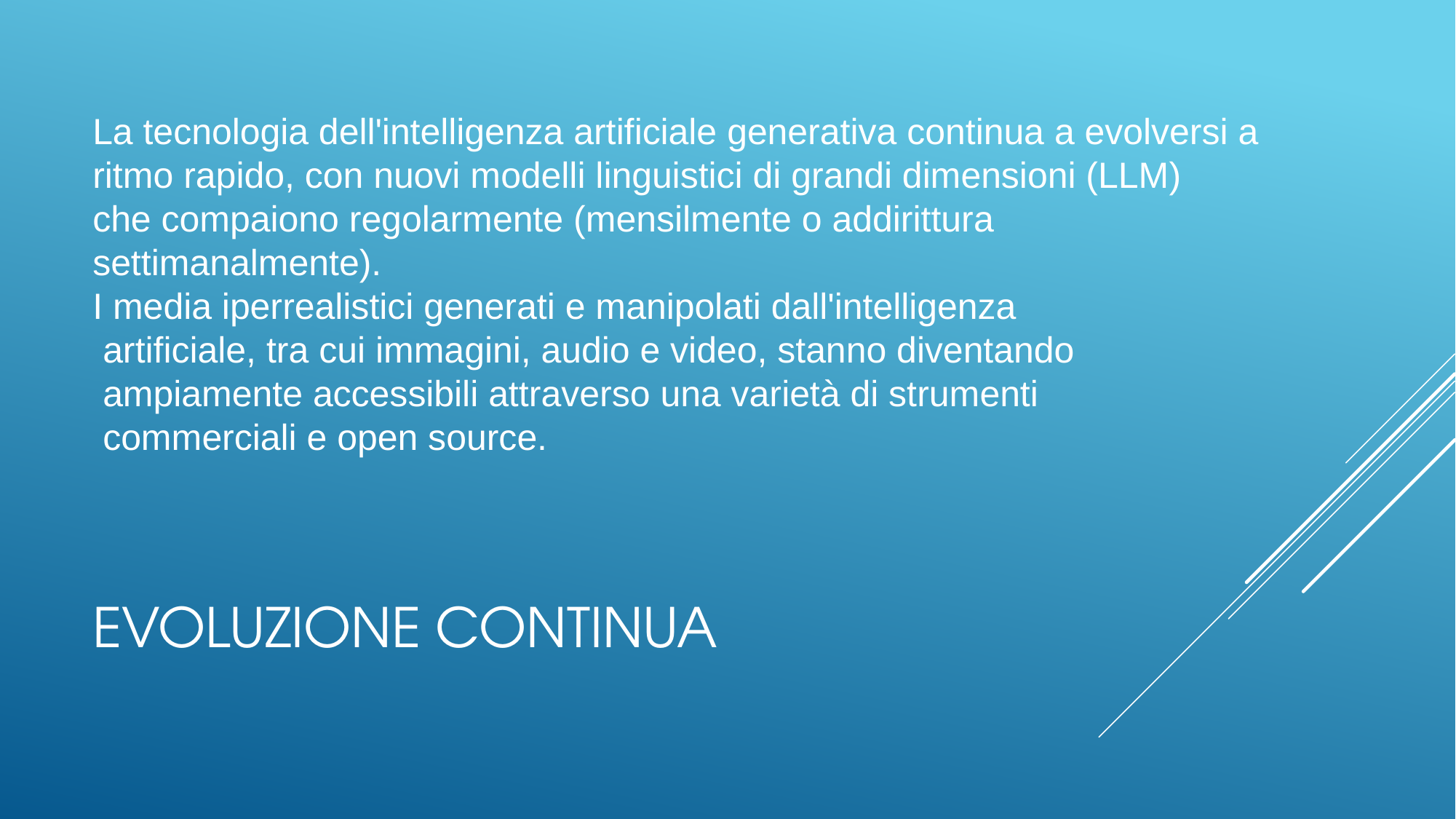

La tecnologia dell'intelligenza artificiale generativa continua a evolversi a ritmo rapido, con nuovi modelli linguistici di grandi dimensioni (LLM)
che compaiono regolarmente (mensilmente o addirittura settimanalmente).
I media iperrealistici generati e manipolati dall'intelligenza
 artificiale, tra cui immagini, audio e video, stanno diventando
 ampiamente accessibili attraverso una varietà di strumenti
 commerciali e open source.
# EVOLUZIONE CONTINUA